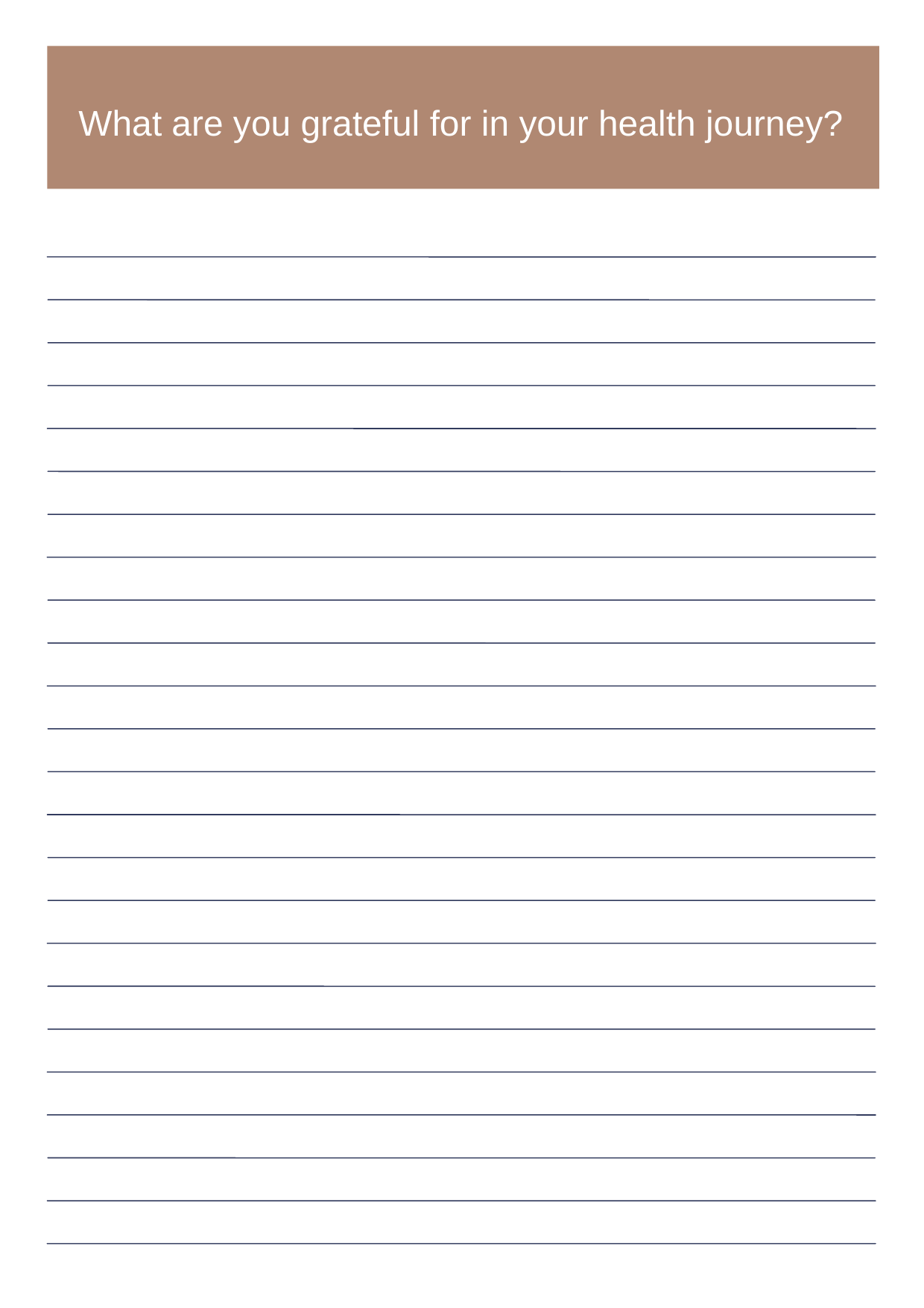

What are you grateful for in your health journey?